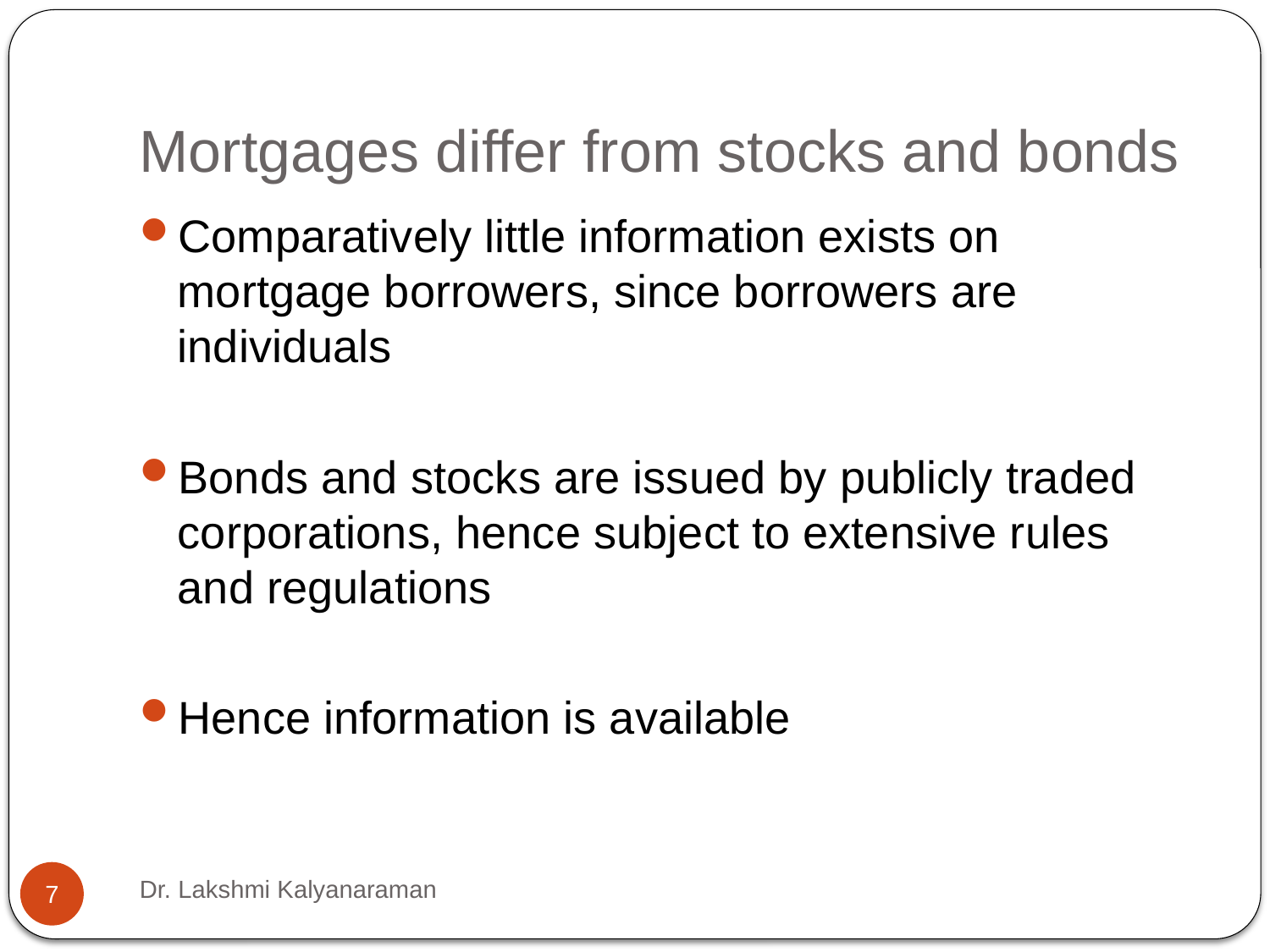

# Mortgages differ from stocks and bonds
Comparatively little information exists on mortgage borrowers, since borrowers are individuals

Bonds and stocks are issued by publicly traded corporations, hence subject to extensive rules and regulations

Hence information is available

Dr. Lakshmi Kalyanaraman
7